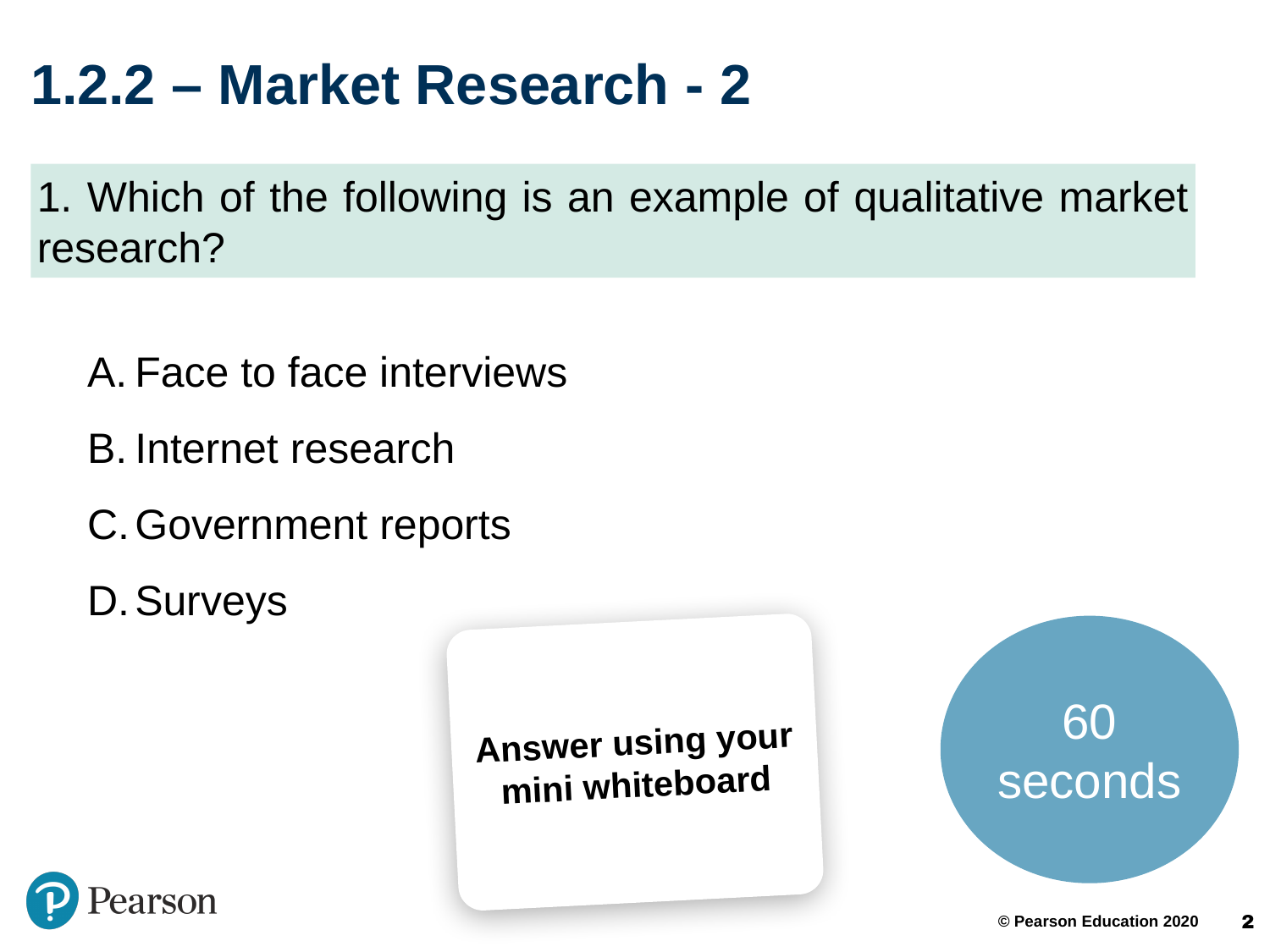

# 1.2.2 – Market Research - 2
1. Which of the following is an example of qualitative market research?

Face to face interviews
Internet research
Government reports
Surveys

60 seconds

Answer using your mini whiteboard

2